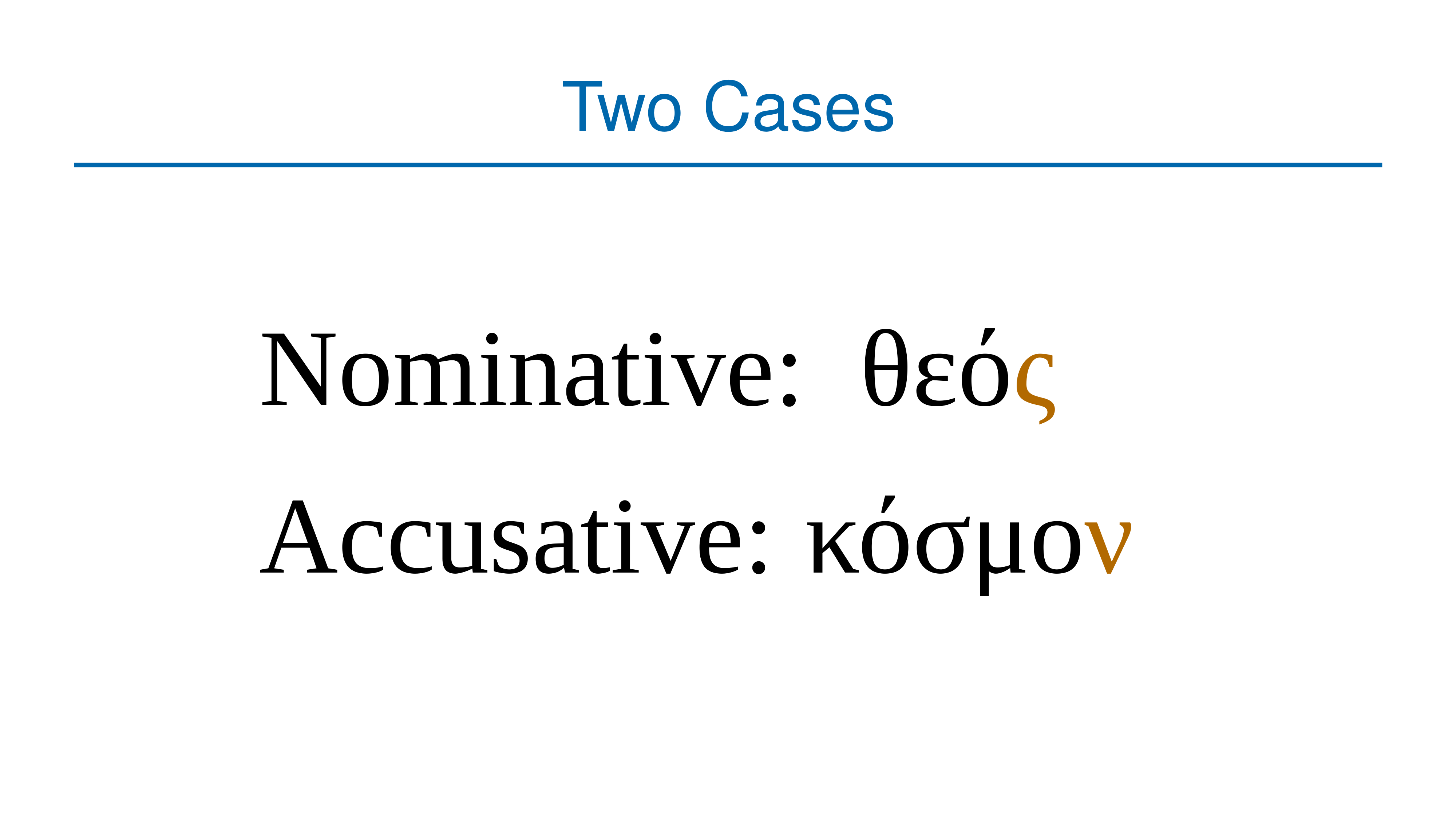

# Two Cases
Nominative: 	θεός
Accusative:	κόσμον